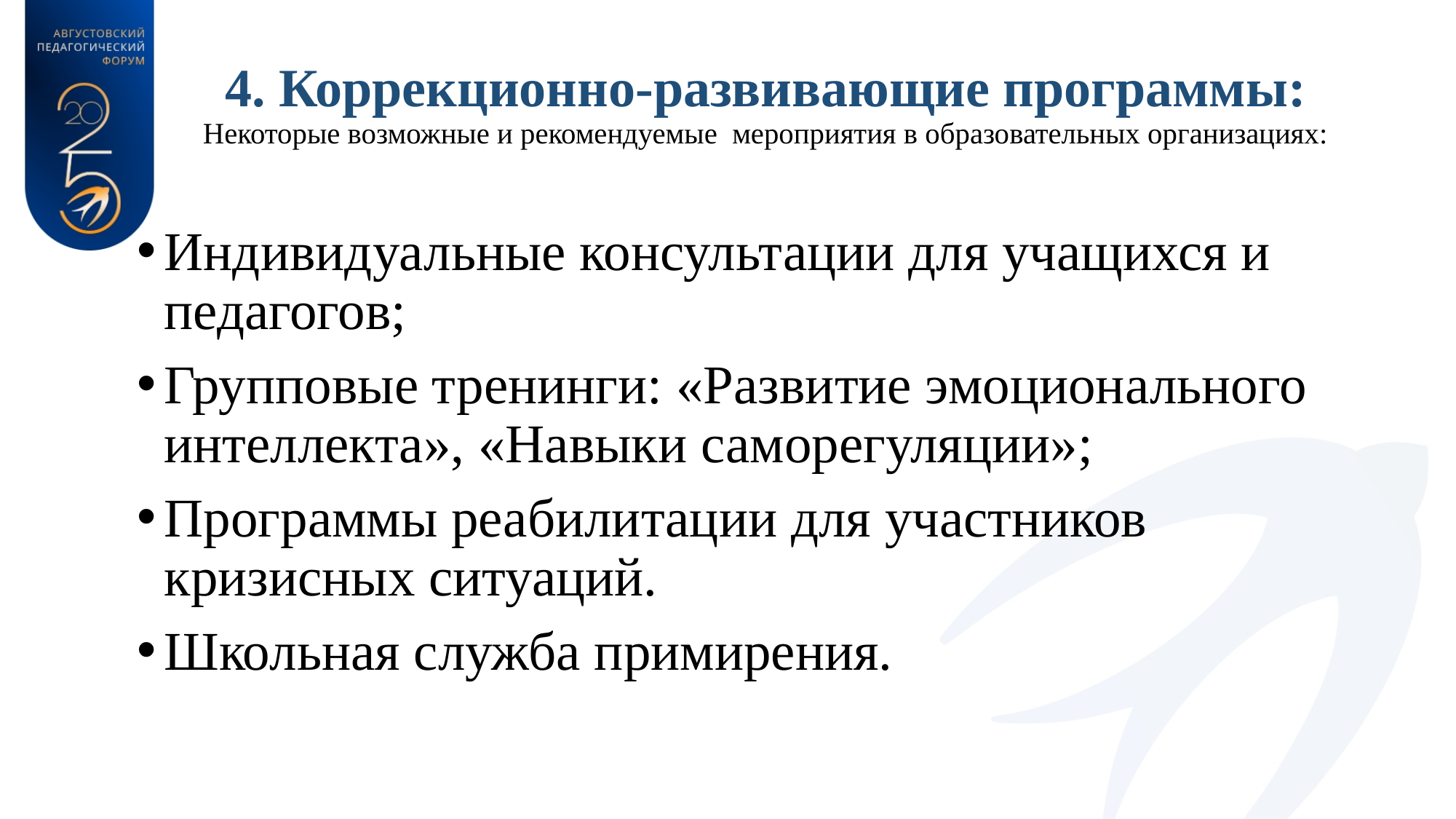

# 4. Коррекционно-развивающие программы: Некоторые возможные и рекомендуемые  мероприятия в образовательных организациях:
Индивидуальные консультации для учащихся и педагогов;
Групповые тренинги: «Развитие эмоционального интеллекта», «Навыки саморегуляции»;
Программы реабилитации для участников кризисных ситуаций.
Школьная служба примирения.